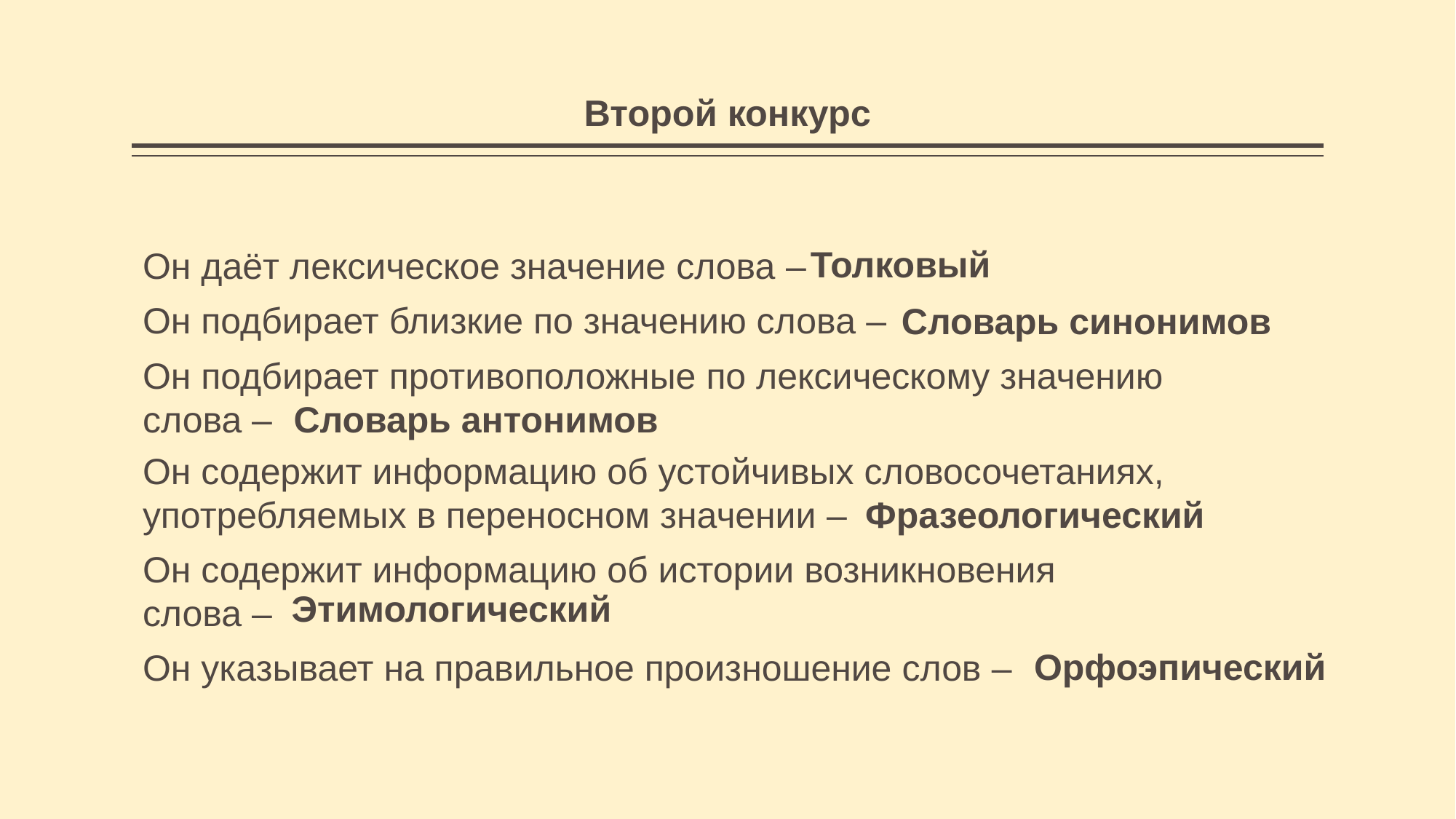

# Второй конкурс
Толковый
Он даёт лексическое значение слова –
Он подбирает близкие по значению слова –
Словарь синонимов
Он подбирает противоположные по лексическому значению слова –
Словарь антонимов
Он содержит информацию об устойчивых словосочетаниях, употребляемых в переносном значении –
Фразеологический
Он содержит информацию об истории возникновения
слова –
Этимологический
Орфоэпический
Он указывает на правильное произношение слов –